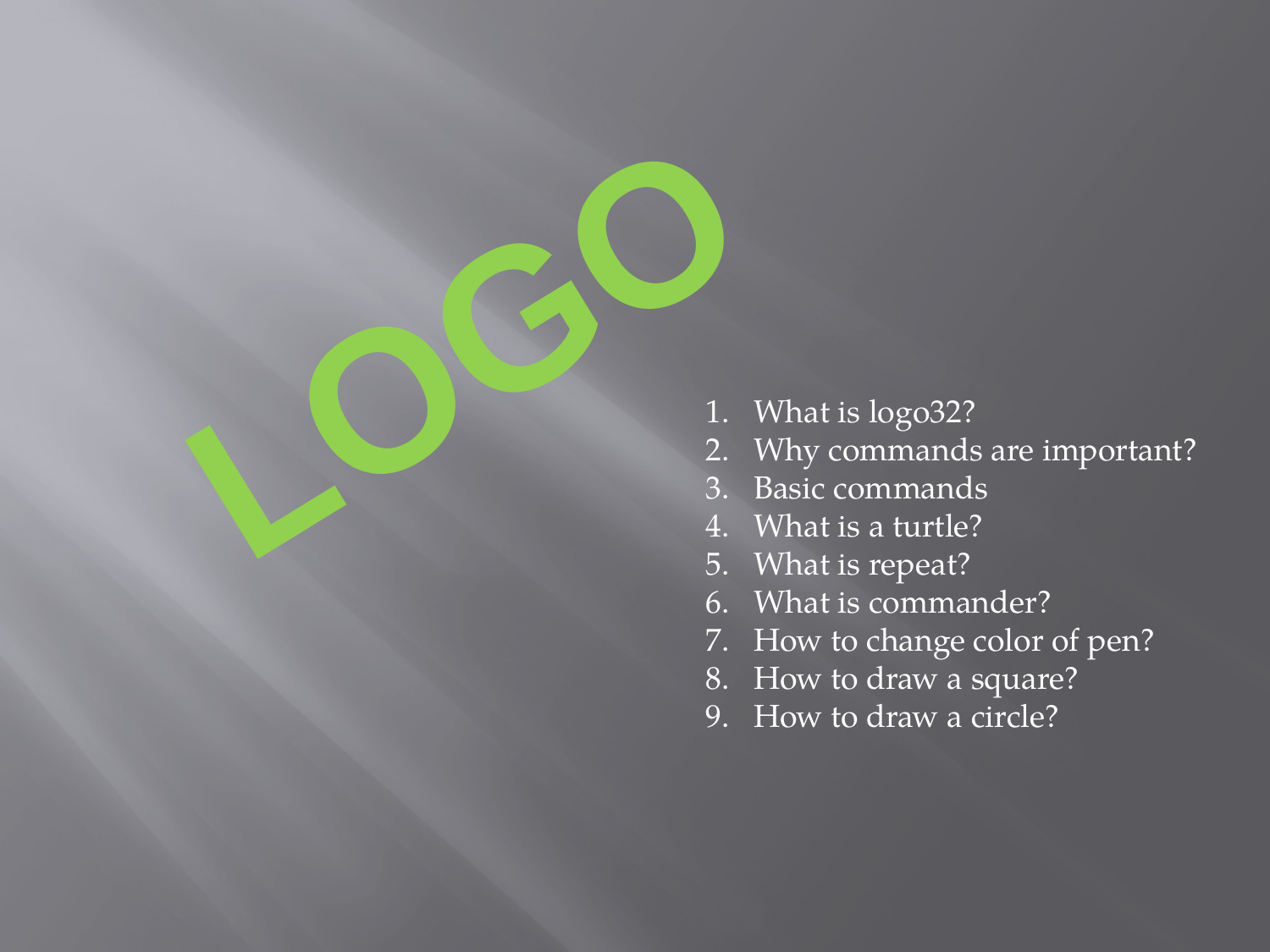

# LOGO
What is logo32?
Why commands are important?
Basic commands
What is a turtle?
What is repeat?
What is commander?
How to change color of pen?
How to draw a square?
How to draw a circle?